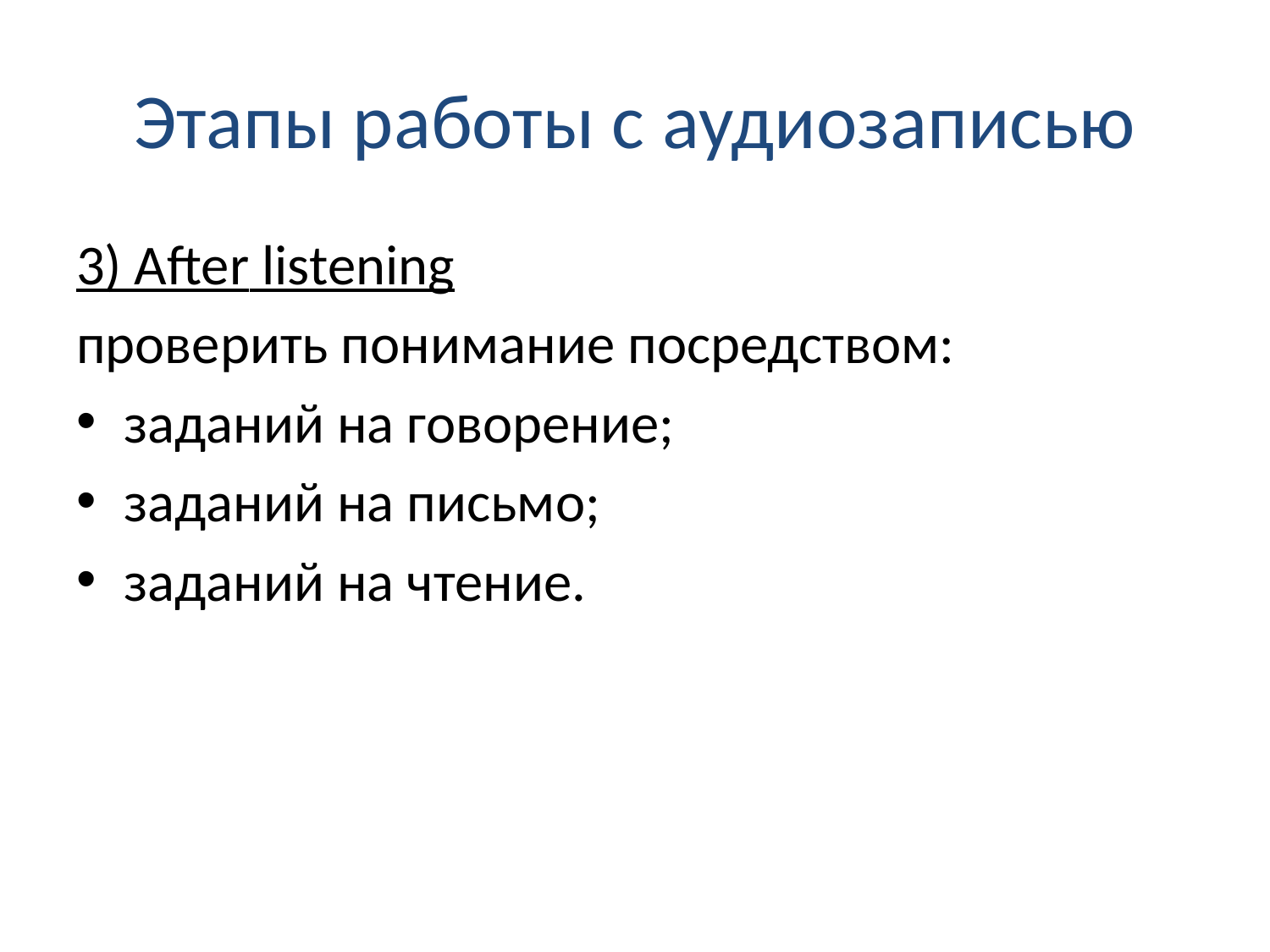

# Этапы работы с аудиозаписью
3) After listening
проверить понимание посредством:
заданий на говорение;
заданий на письмо;
заданий на чтение.